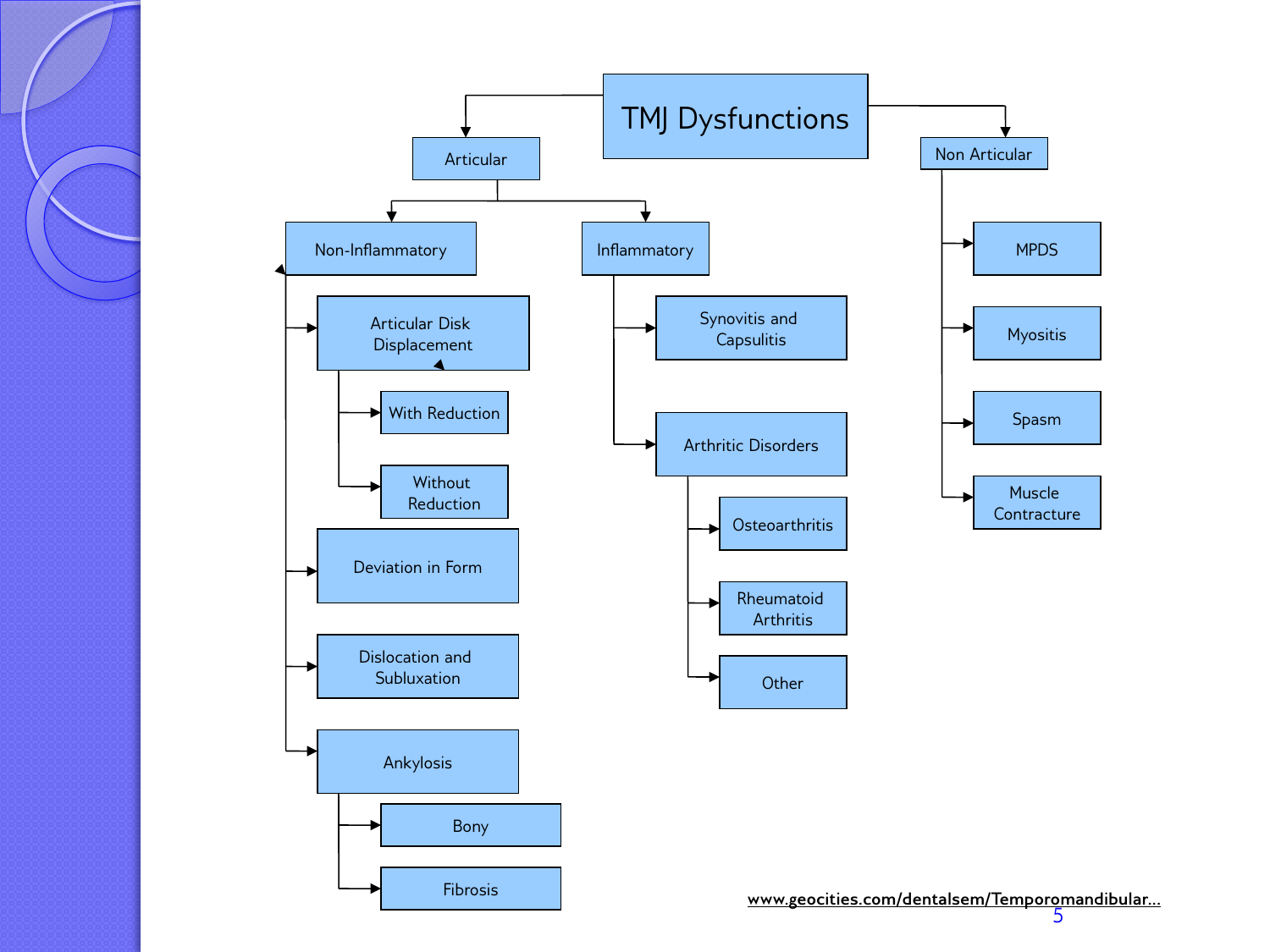

#
TMJ Dysfunctions

Articular
Non Articular

Non-Inflammatory
Inflammatory
MPDS

Articular Disk
Displacement
Synovitis and
Capsulitis
Myositis

With Reduction
Spasm

Arthritic Disorders

Without
Reduction

Muscle
Contracture

Osteoarthritis

Deviation in Form

Rheumatoid
Arthritis

Dislocation and
Subluxation
Other

Ankylosis

Bony

5
Fibrosis
www.geocities.com/dentalsem/Temporomandibular...